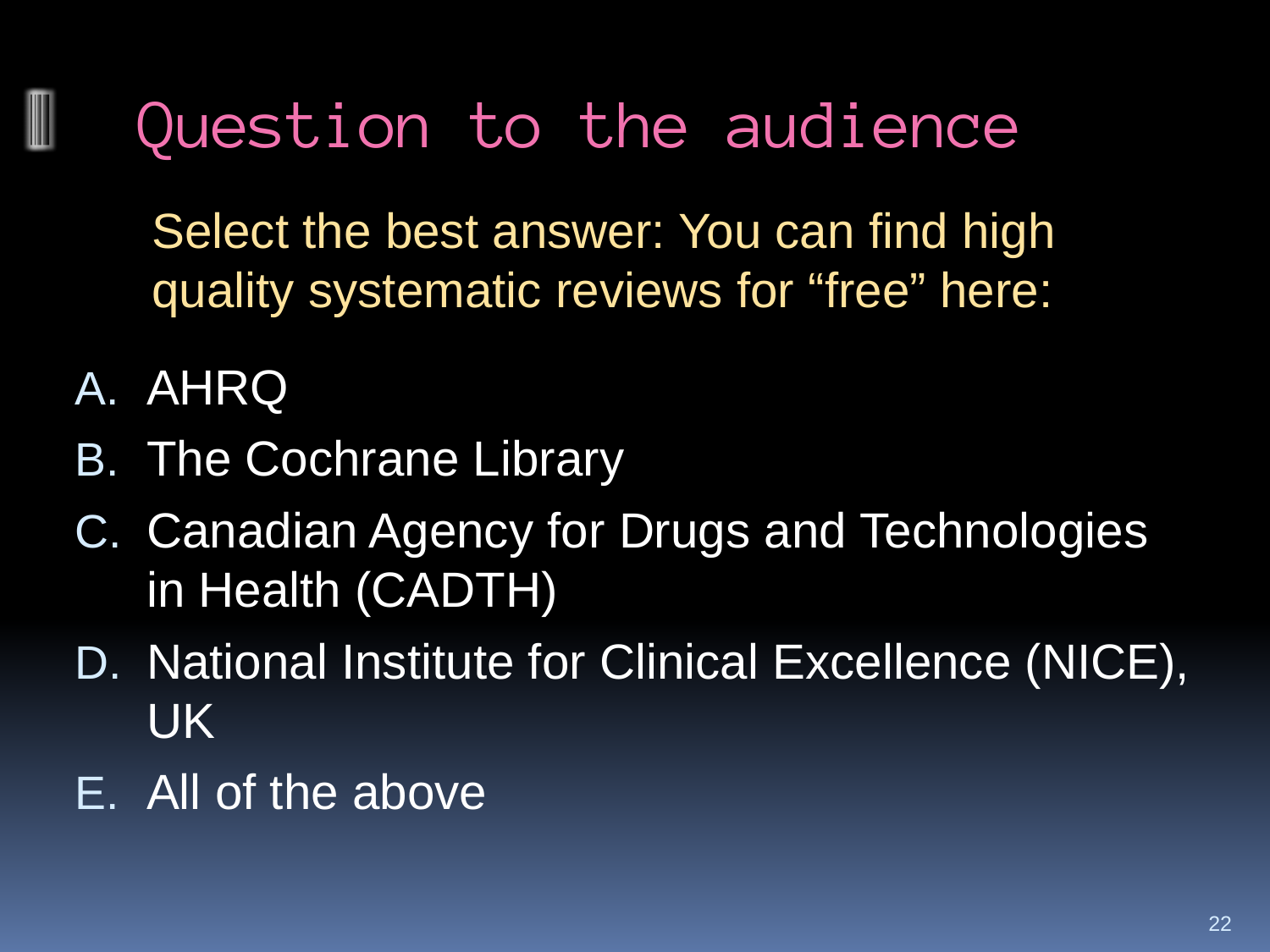

# Question to the audience
Select the best answer: You can find high quality systematic reviews for “free” here:
AHRQ
The Cochrane Library
Canadian Agency for Drugs and Technologies in Health (CADTH)
National Institute for Clinical Excellence (NICE), UK
All of the above
22